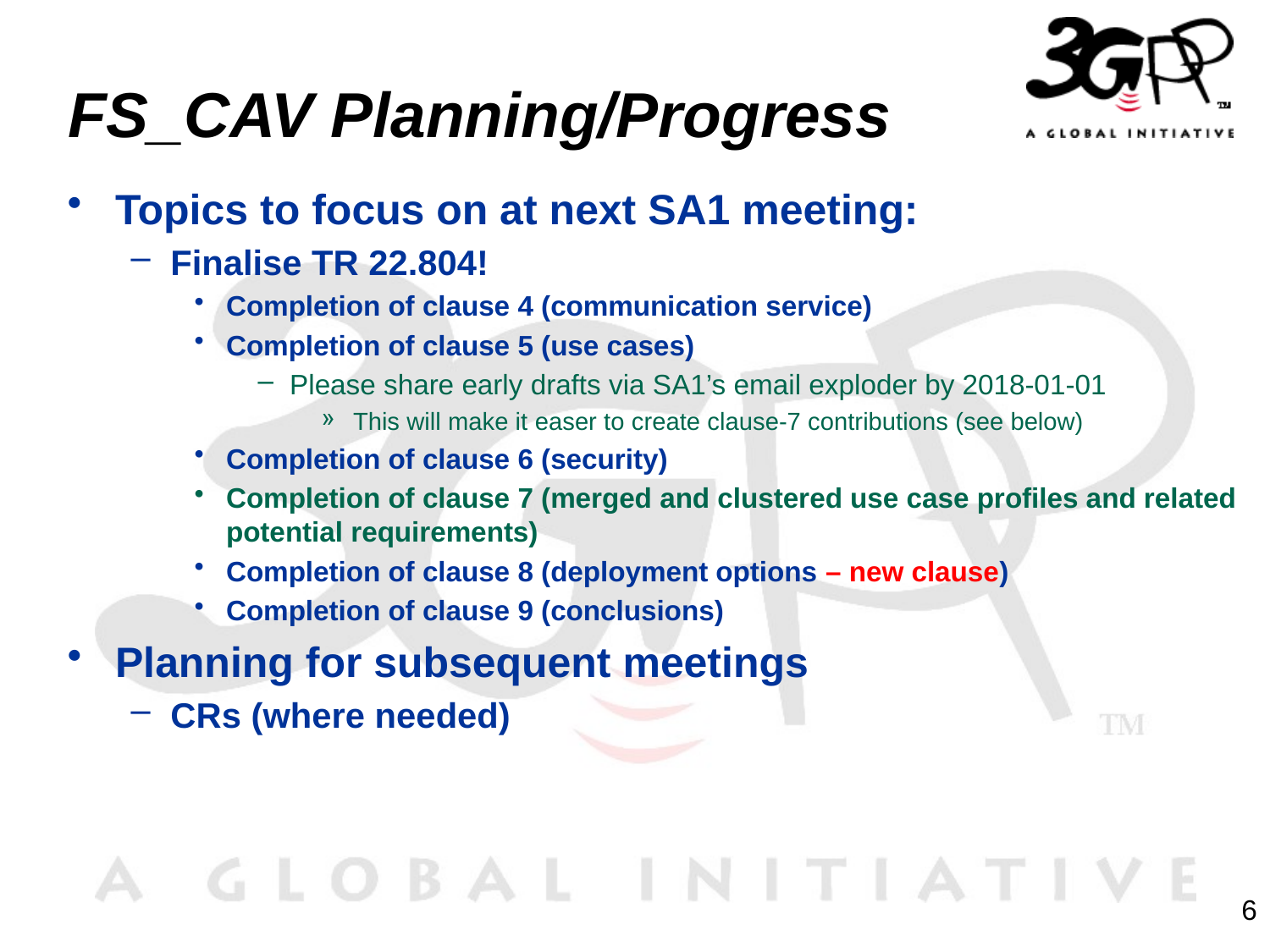

# FS_CAV Planning/Progress
Topics to focus on at next SA1 meeting:
Finalise TR 22.804!
Completion of clause 4 (communication service)
Completion of clause 5 (use cases)
Please share early drafts via SA1’s email exploder by 2018-01-01
This will make it easer to create clause-7 contributions (see below)
Completion of clause 6 (security)
Completion of clause 7 (merged and clustered use case profiles and related potential requirements)
Completion of clause 8 (deployment options – new clause)
Completion of clause 9 (conclusions)
Planning for subsequent meetings
CRs (where needed)
6